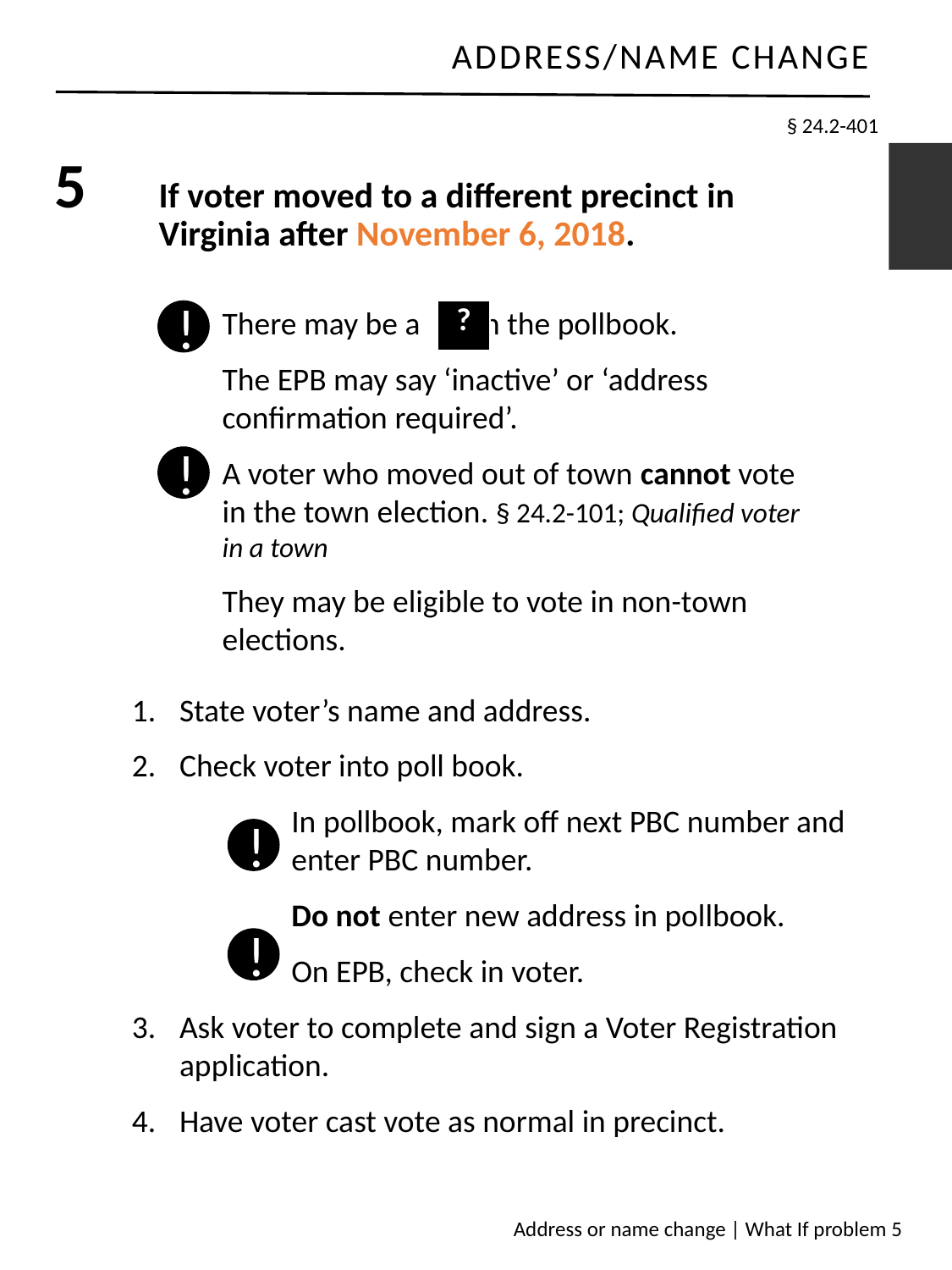

§ 24.2-401
5
If voter moved to a different precinct in Virginia after November 6, 2018.

There may be a	in the pollbook.
The EPB may say ‘inactive’ or ‘address confirmation required’.
A voter who moved out of town cannot vote in the town election. § 24.2-101; Qualified voter in a town
They may be eligible to vote in non-town elections.

!
| ? |
| --- |
!
State voter’s name and address.
Check voter into poll book.
In pollbook, mark off next PBC number and enter PBC number.
Do not enter new address in pollbook.
On EPB, check in voter.
Ask voter to complete and sign a Voter Registration application.
Have voter cast vote as normal in precinct.

!
!
Address or name change | What If problem 5